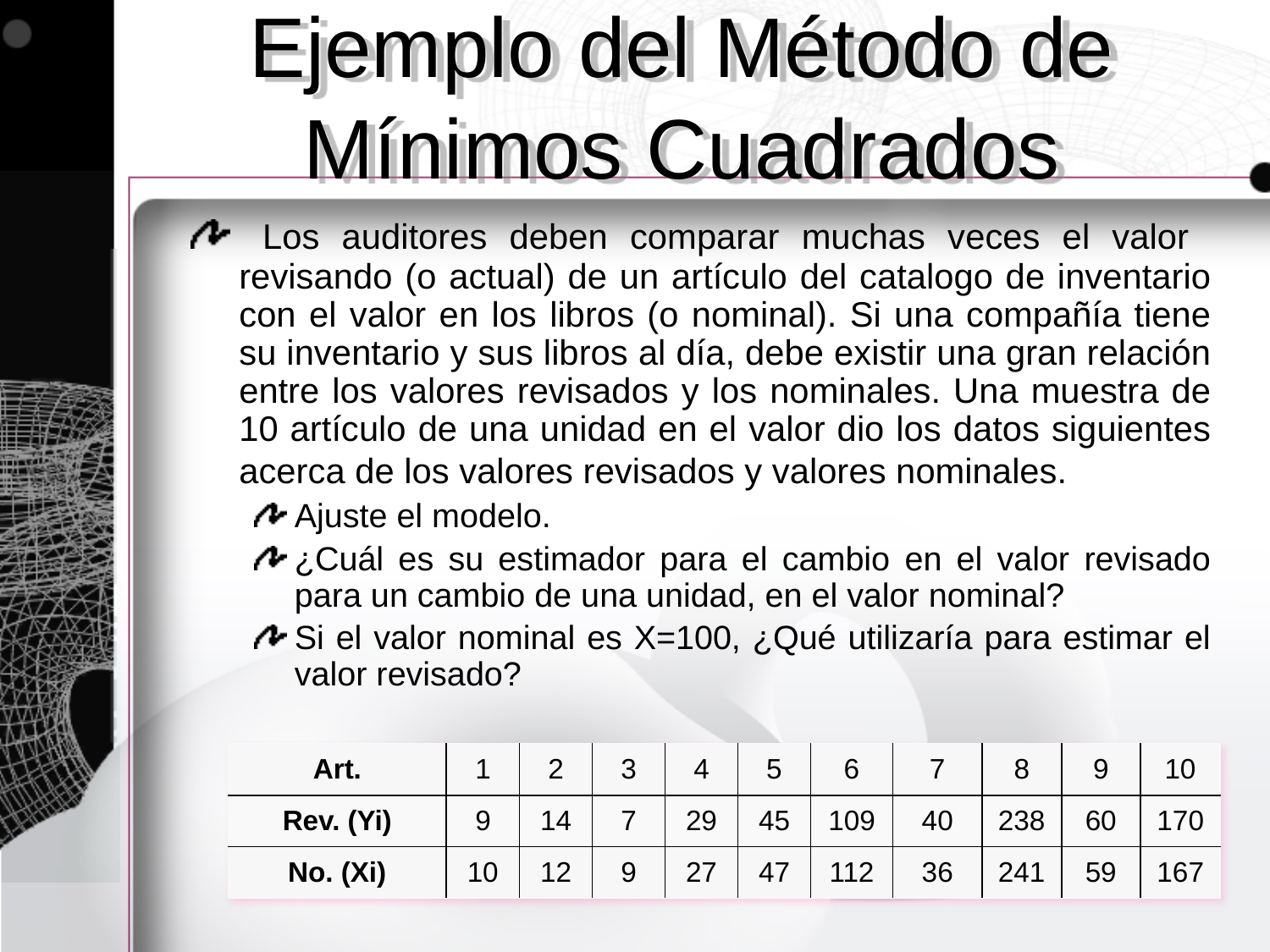

# Ejemplo del Método de Mínimos Cuadrados

 Los auditores deben comparar muchas veces el valor  revisando (o actual) de un artículo del catalogo de inventario con el valor en los libros (o nominal). Si una compañía tiene su inventario y sus libros al día, debe existir una gran relación entre los valores revisados y los nominales. Una muestra de 10 artículo de una unidad en el valor dio los datos siguientes acerca de los valores revisados y valores nominales.
Ajuste el modelo.
¿Cuál es su estimador para el cambio en el valor revisado para un cambio de una unidad, en el valor nominal?
Si el valor nominal es X=100, ¿Qué utilizaría para estimar el valor revisado?

| Art. | 1 | 2 | 3 | 4 | 5 | 6 | 7 | 8 | 9 | 10 |
| --- | --- | --- | --- | --- | --- | --- | --- | --- | --- | --- |
| Rev. (Yi) | 9 | 14 | 7 | 29 | 45 | 109 | 40 | 238 | 60 | 170 |
| No. (Xi) | 10 | 12 | 9 | 27 | 47 | 112 | 36 | 241 | 59 | 167 |